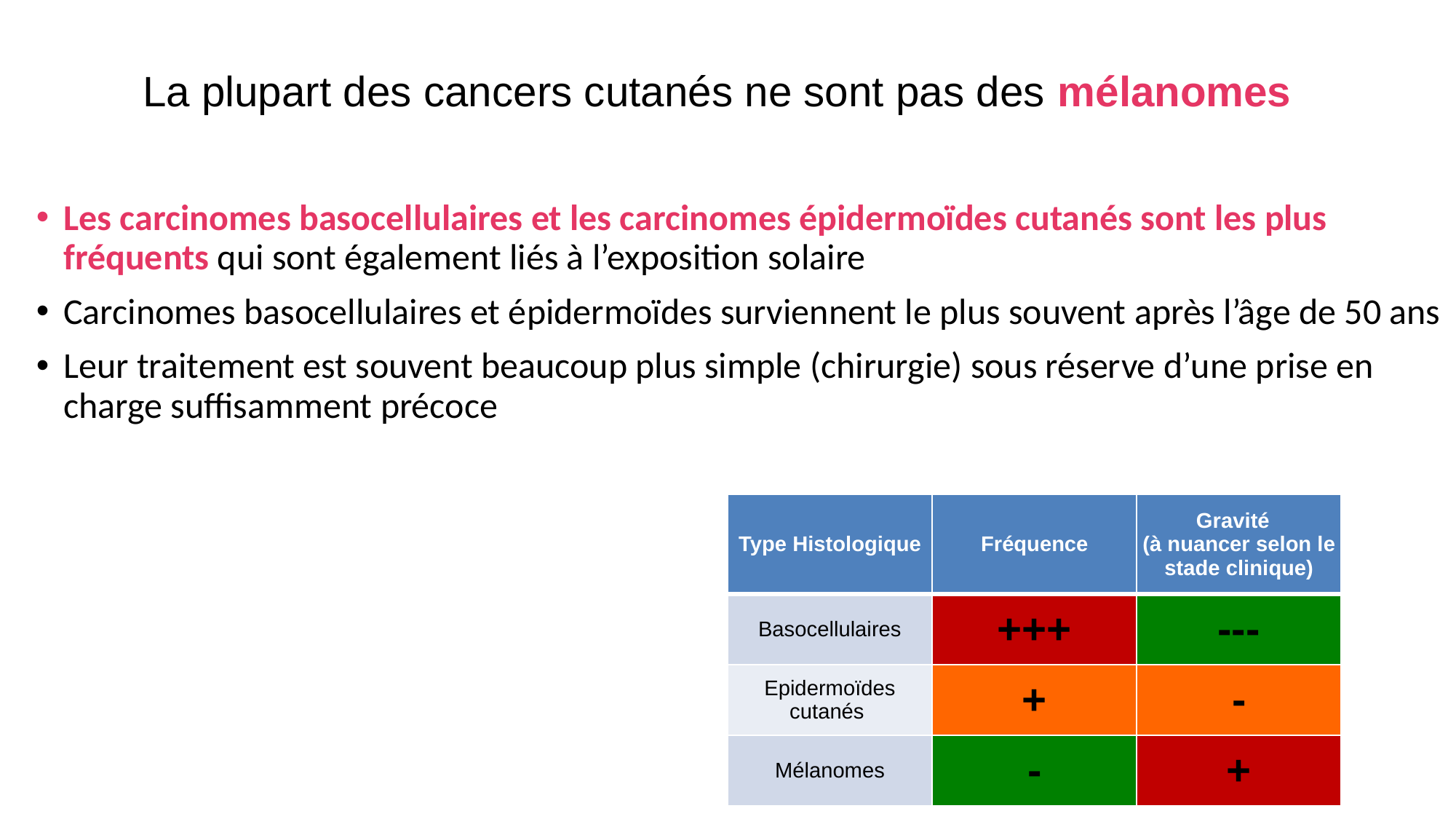

La plupart des cancers cutanés ne sont pas des mélanomes

Les carcinomes basocellulaires et les carcinomes épidermoïdes cutanés sont les plus fréquents qui sont également liés à l’exposition solaire
Carcinomes basocellulaires et épidermoïdes surviennent le plus souvent après l’âge de 50 ans
Leur traitement est souvent beaucoup plus simple (chirurgie) sous réserve d’une prise en charge suffisamment précoce

| Type Histologique | Fréquence | Gravité (à nuancer selon le stade clinique) |
| --- | --- | --- |
| Basocellulaires | +++ | --- |
| Epidermoïdes cutanés | + | - |
| Mélanomes | - | + |